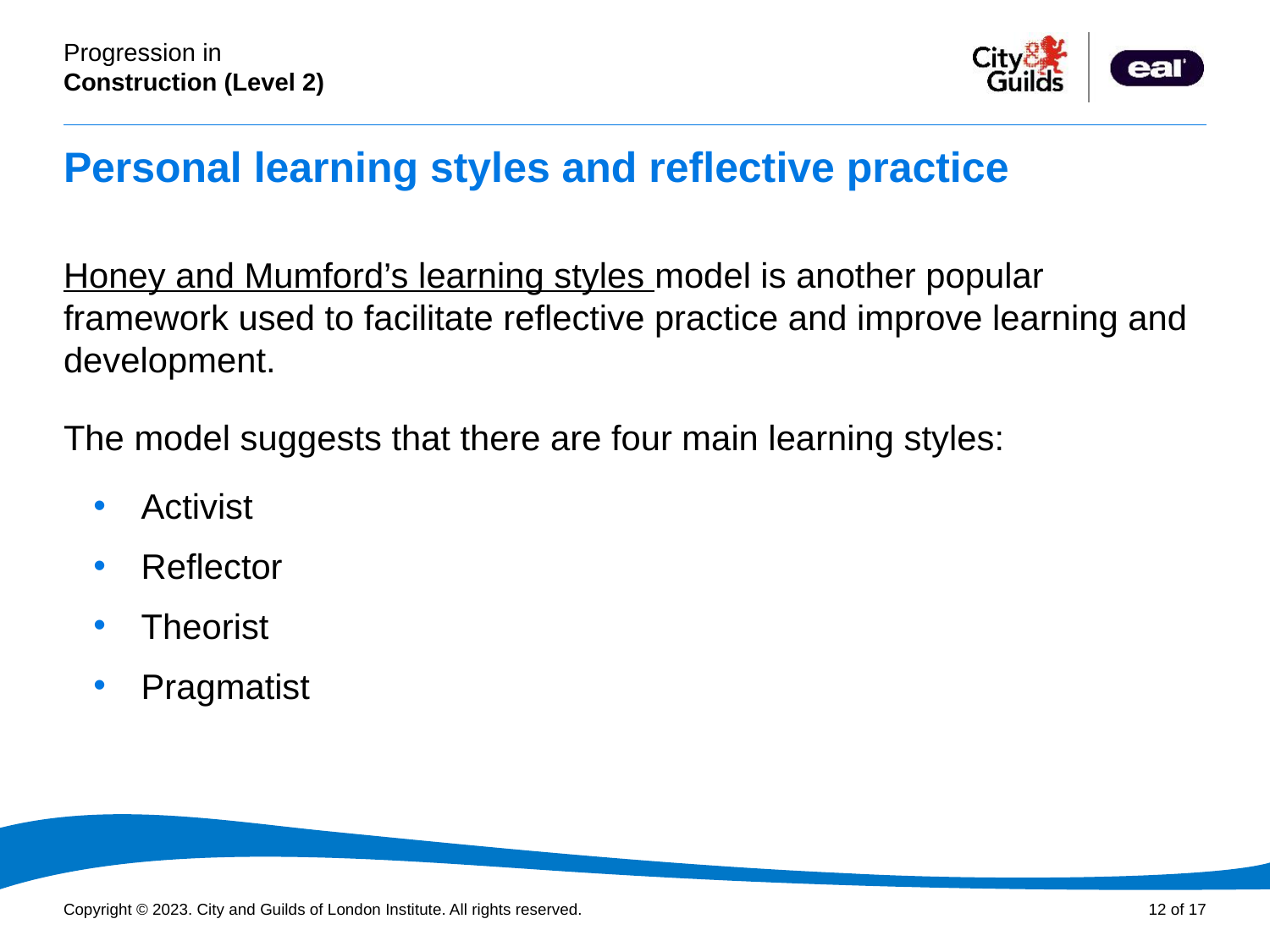

# Personal learning styles and reflective practice
Honey and Mumford’s learning styles model is another popular framework used to facilitate reflective practice and improve learning and development.
The model suggests that there are four main learning styles:
Activist
Reflector
Theorist
Pragmatist